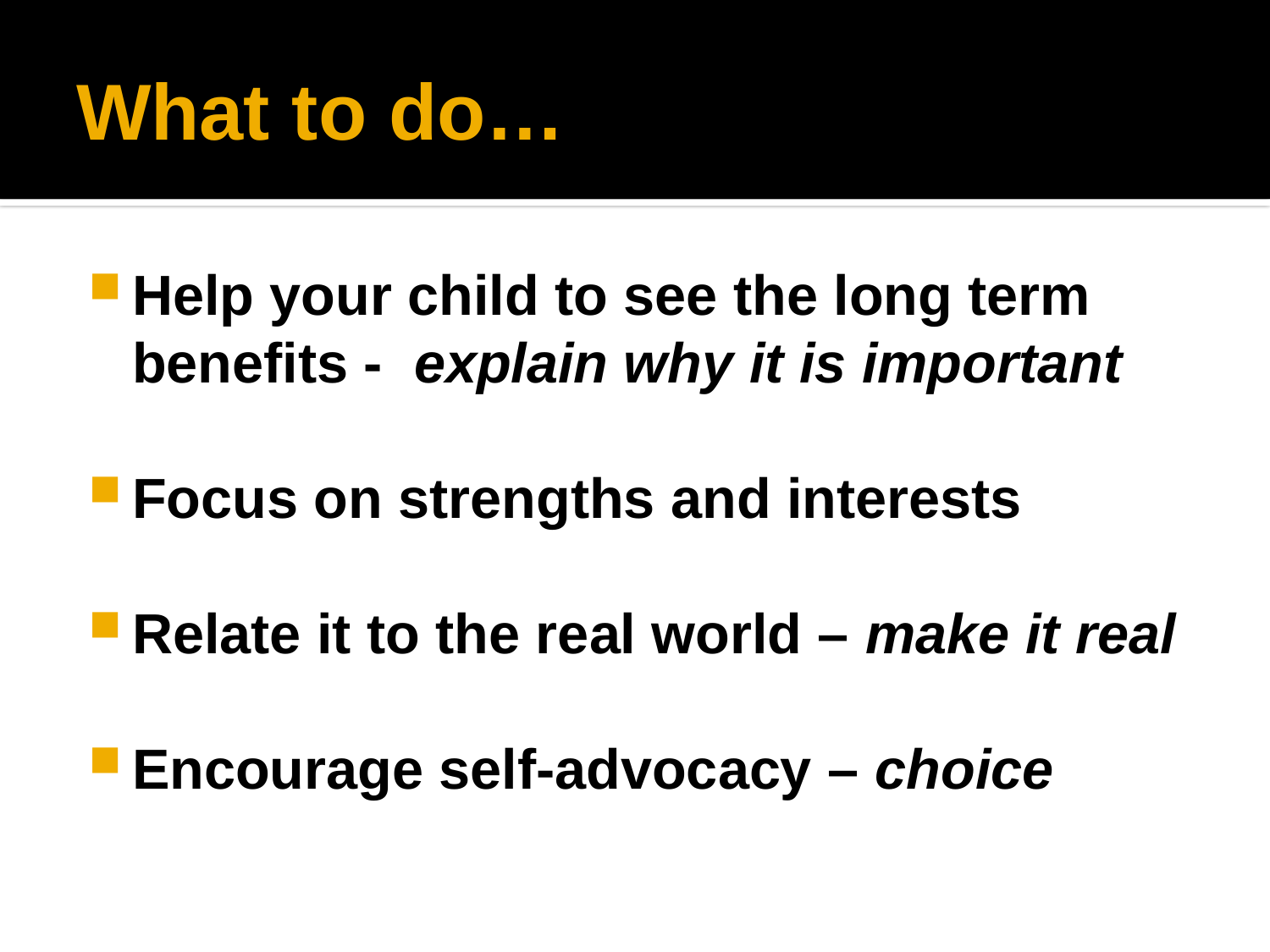

# What to do…
Help your child to see the long term benefits -  explain why it is important

Focus on strengths and interests

Relate it to the real world – make it real

Encourage self-advocacy – choice